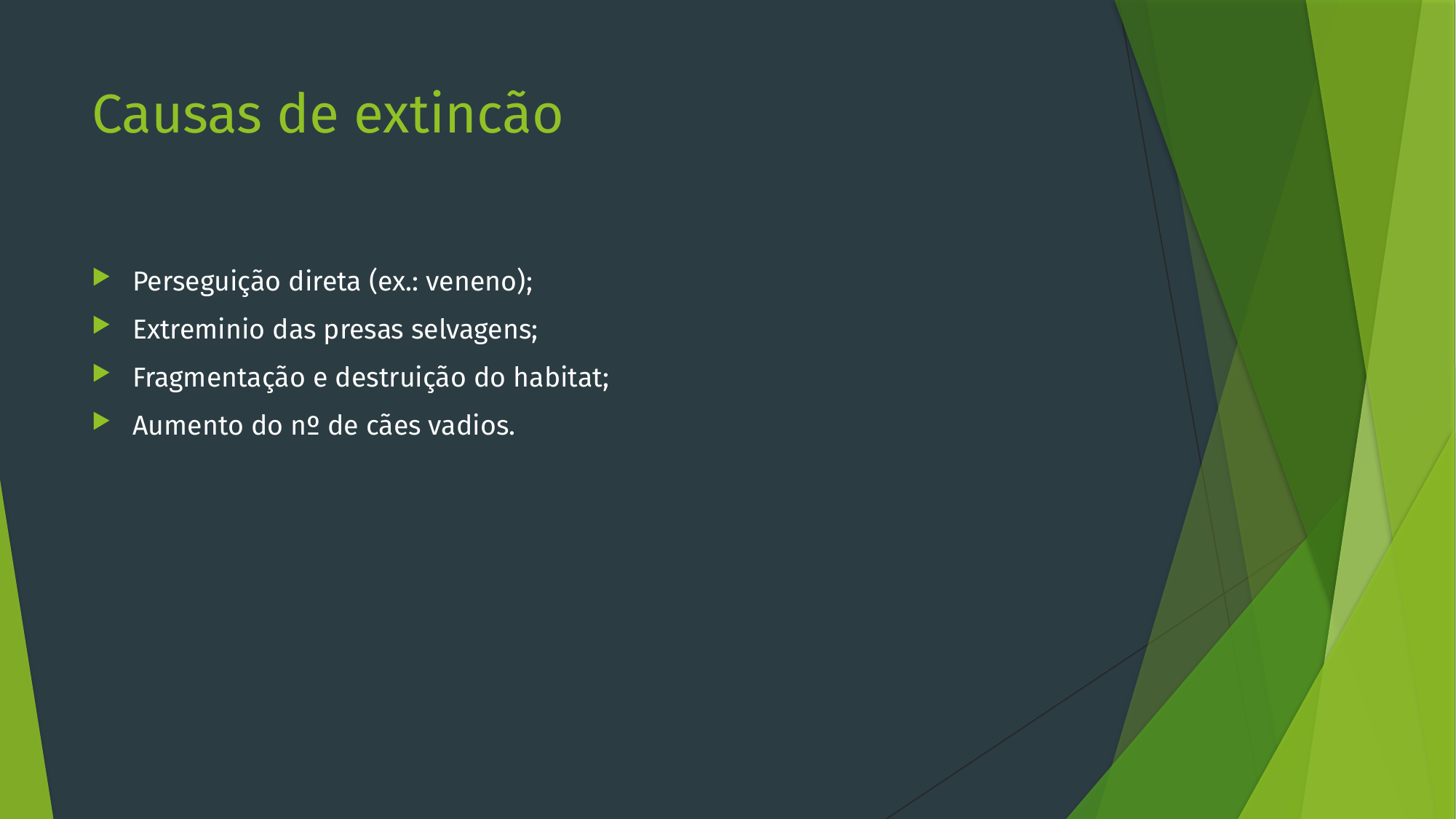

# Causas de extincão
Perseguição direta (ex.: veneno);
Extreminio das presas selvagens;
Fragmentação e destruição do habitat;
Aumento do nº de cães vadios.